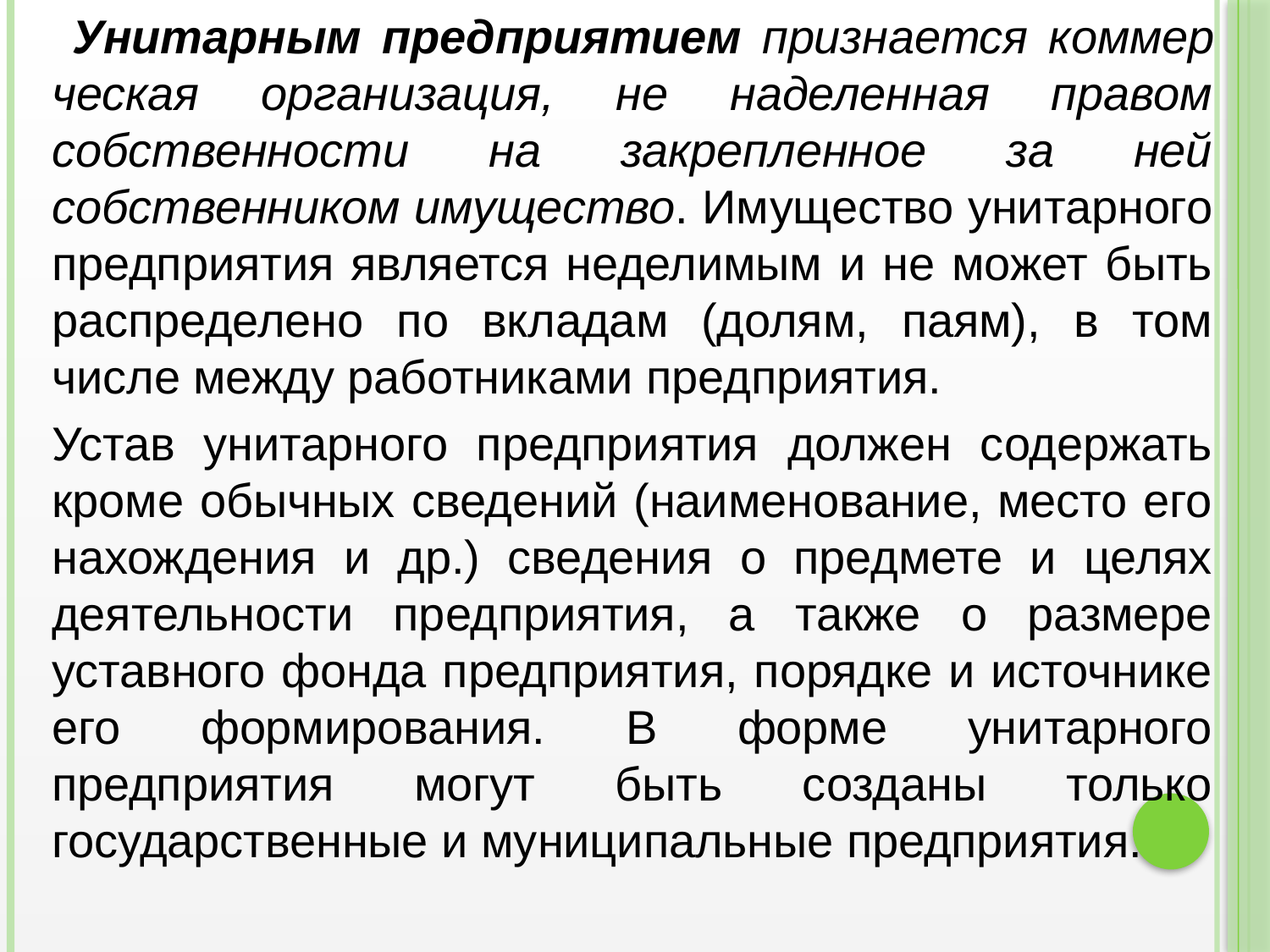

Унитарным предприятием признается коммер­ческая организация, не наделенная правом собственности на закрепленное за ней собственником имущество. Имущество унитарного предприятия является неделимым и не может быть распределено по вкладам (долям, паям), в том числе между работниками предприятия.
		Устав унитарного предприятия должен содержать кроме обычных сведений (наименование, место его нахождения и др.) сведения о предмете и целях деятельности предприятия, а также о размере уставного фонда предприятия, порядке и источнике его формирования. В форме унитарного предприятия могут быть созданы только государственные и муниципальные предприятия.